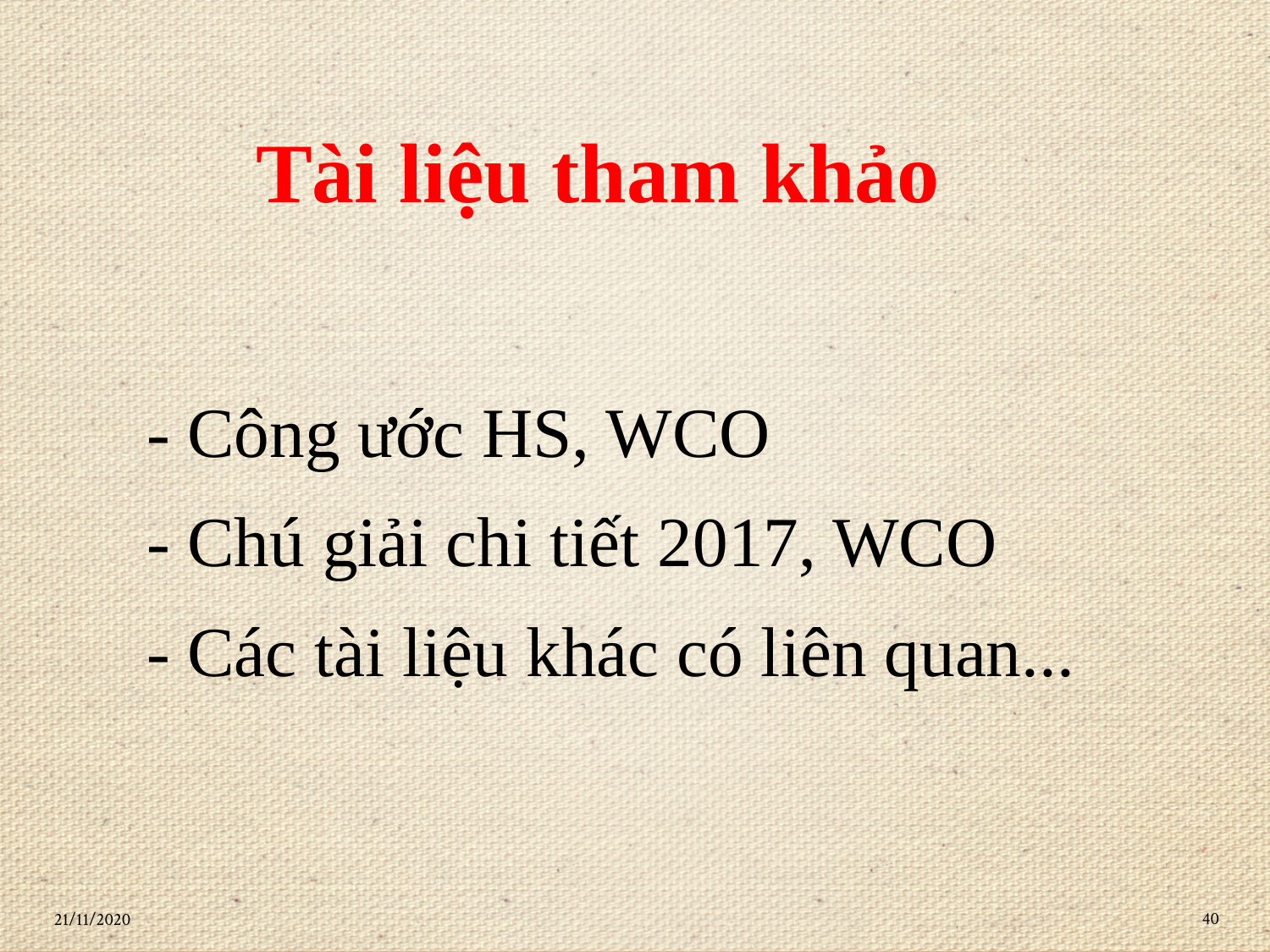

# Tài liệu tham khảo
 - Công ước HS, WCO
 - Chú giải chi tiết 2017, WCO
 - Các tài liệu khác có liên quan...
21/11/2020
40